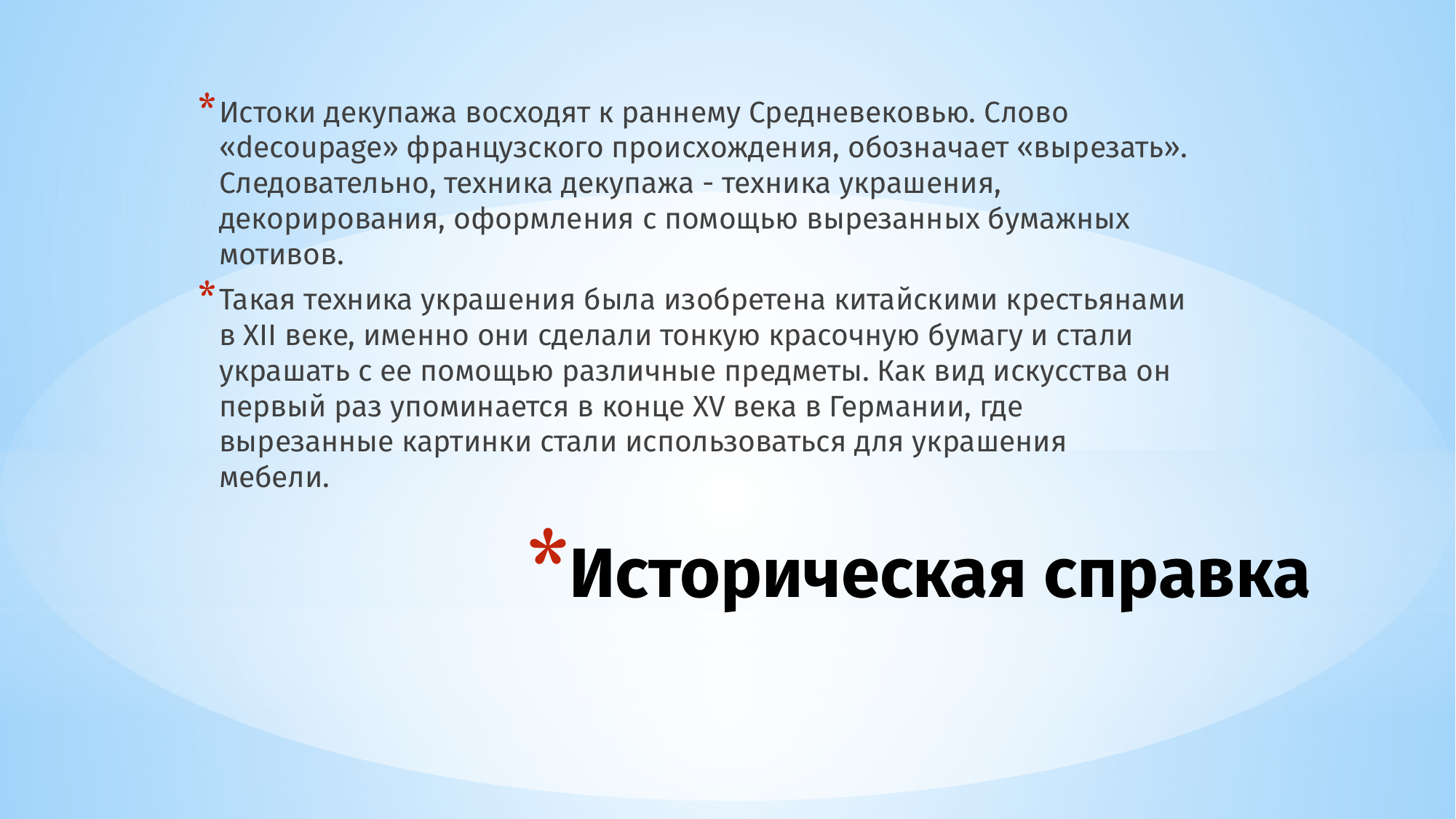

Истоки декупажа восходят к раннему Средневековью. Слово «decoupage» французского происхождения, обозначает «вырезать». Следовательно, техника декупажа - техника украшения, декорирования, оформления с помощью вырезанных бумажных мотивов.
Такая техника украшения была изобретена китайскими крестьянами в XII веке, именно они сделали тонкую красочную бумагу и стали украшать с ее помощью различные предметы. Как вид искусства он первый раз упоминается в конце XV века в Германии, где вырезанные картинки стали использоваться для украшения мебели.

# Историческая справка